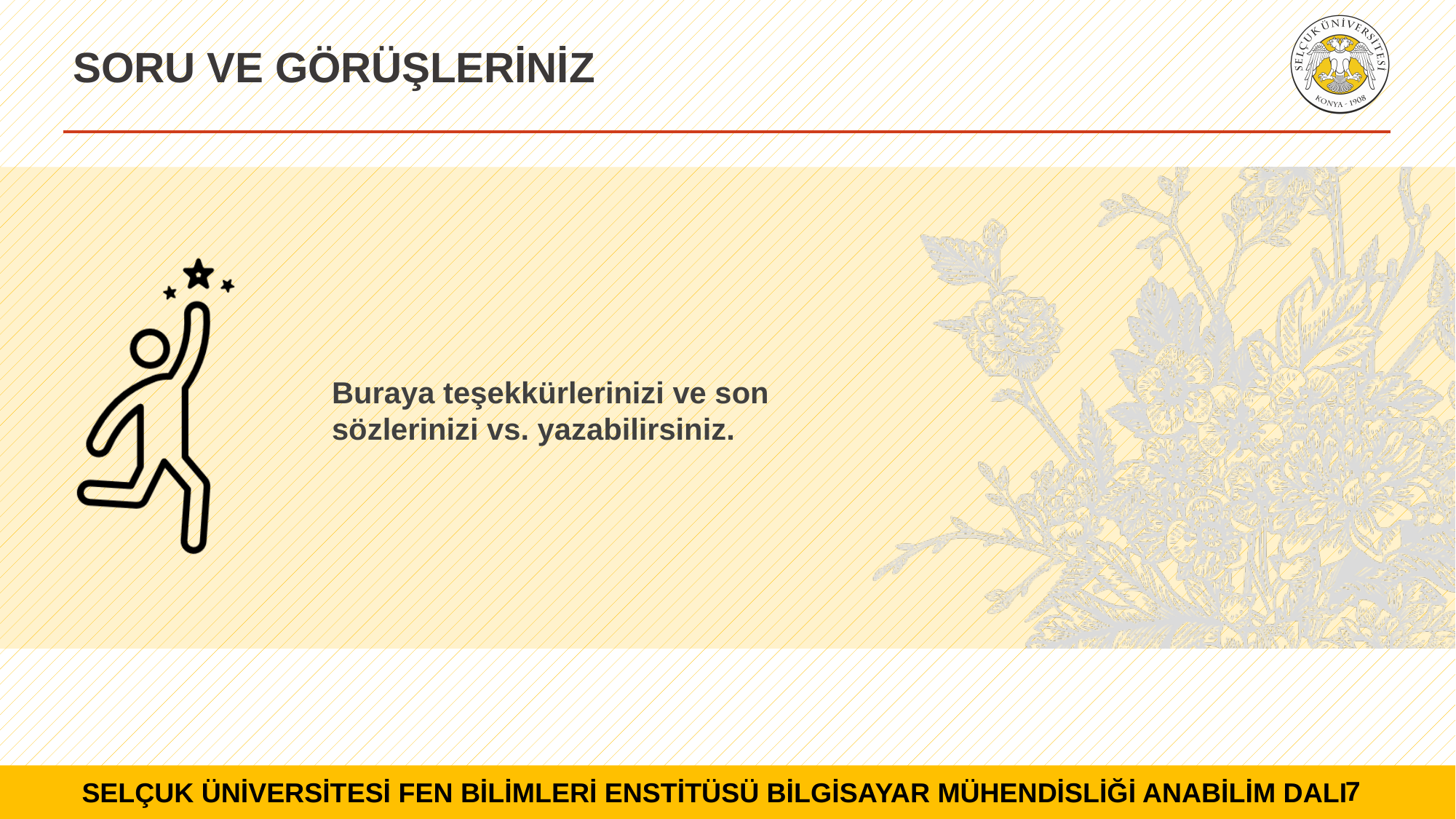

# SORU VE GÖRÜŞLERİNİZ
Buraya teşekkürlerinizi ve son sözlerinizi vs. yazabilirsiniz.
7